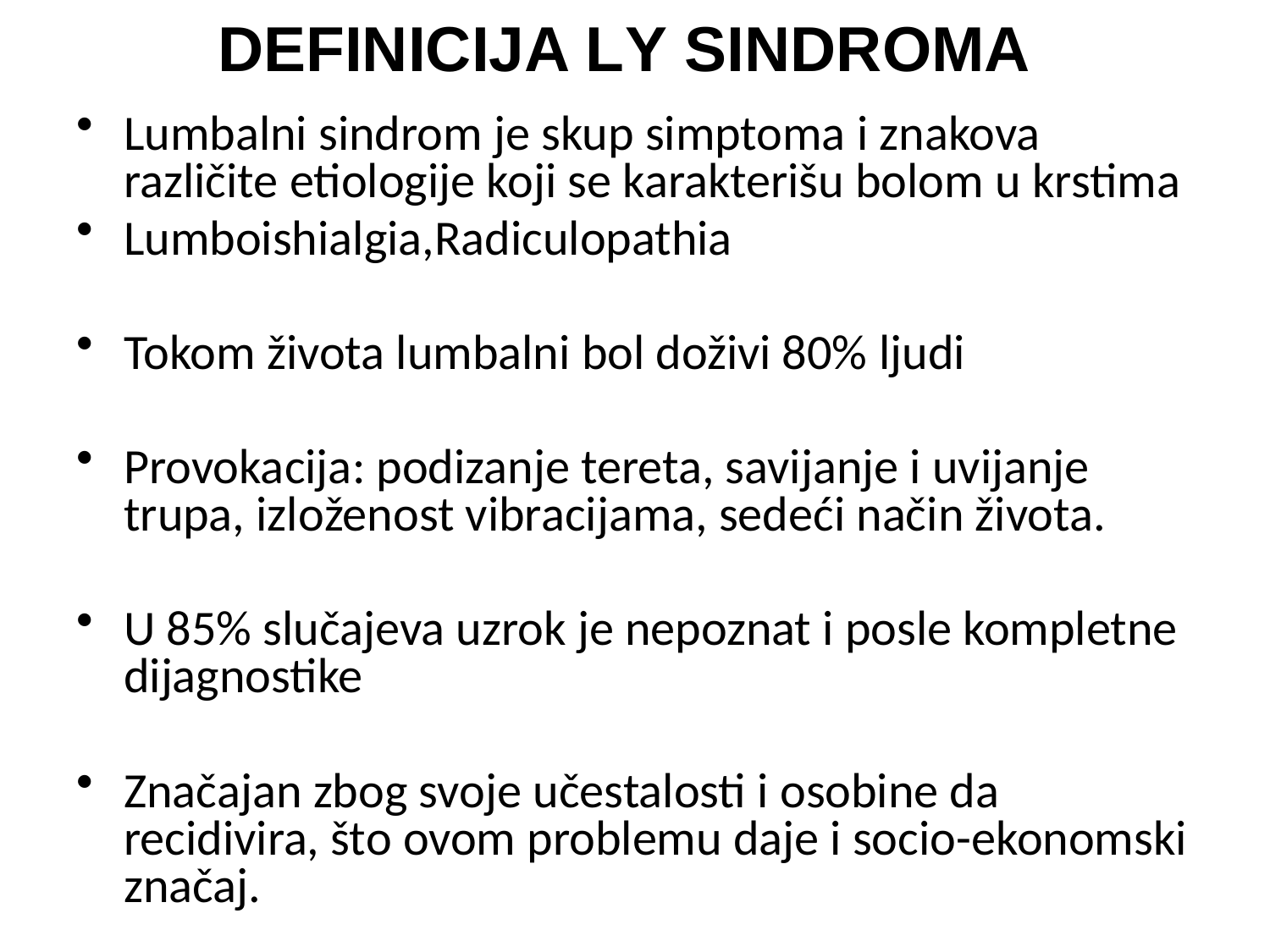

# DEFINICIJA LY SINDROMA
Lumbalni sindrom je skup simptoma i znakova različite etiologije koji se karakterišu bolom u krstima
Lumboishialgia,Radiculopathia

Tokom života lumbalni bol doživi 80% ljudi

Provokacija: podizanje tereta, savijanje i uvijanje trupa, izloženost vibracijama, sedeći način života.

U 85% slučajeva uzrok je nepoznat i posle kompletne dijagnostike

Značajan zbog svoje učestalosti i osobine da recidivira, što ovom problemu daje i socio-ekonomski značaj.